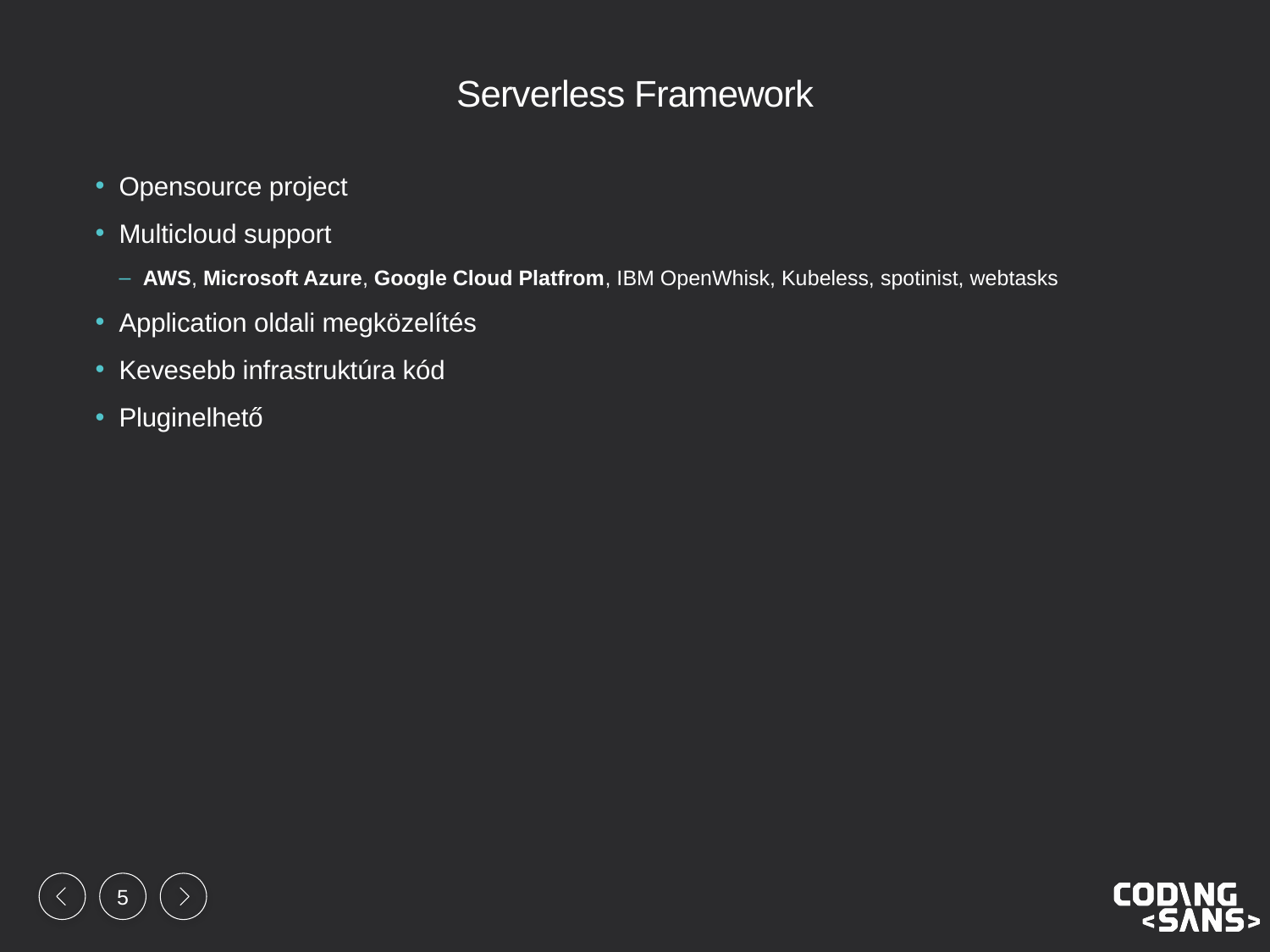

# Serverless Framework
Opensource project
Multicloud support
AWS, Microsoft Azure, Google Cloud Platfrom, IBM OpenWhisk, Kubeless, spotinist, webtasks
Application oldali megközelítés
Kevesebb infrastruktúra kód
Pluginelhető